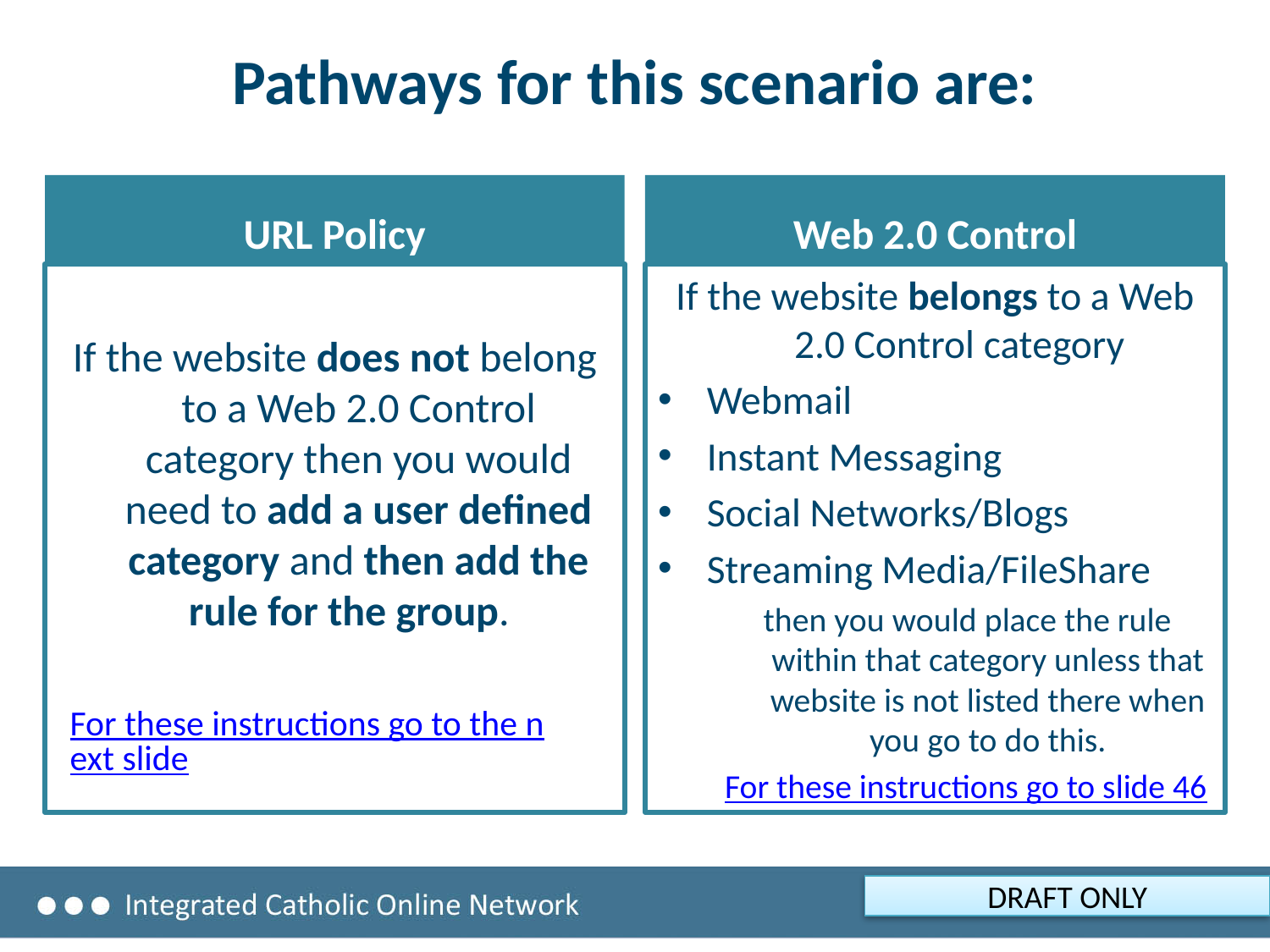

# Pathways for this scenario are:
URL Policy
Web 2.0 Control

If the website does not belong to a Web 2.0 Control category then you would need to add a user defined category and then add the rule for the group.

For these instructions go to the next slide

If the website belongs to a Web 2.0 Control category
Webmail
Instant Messaging
Social Networks/Blogs
Streaming Media/FileShare
then you would place the rule within that category unless that website is not listed there when you go to do this.
For these instructions go to slide 46

DRAFT ONLY